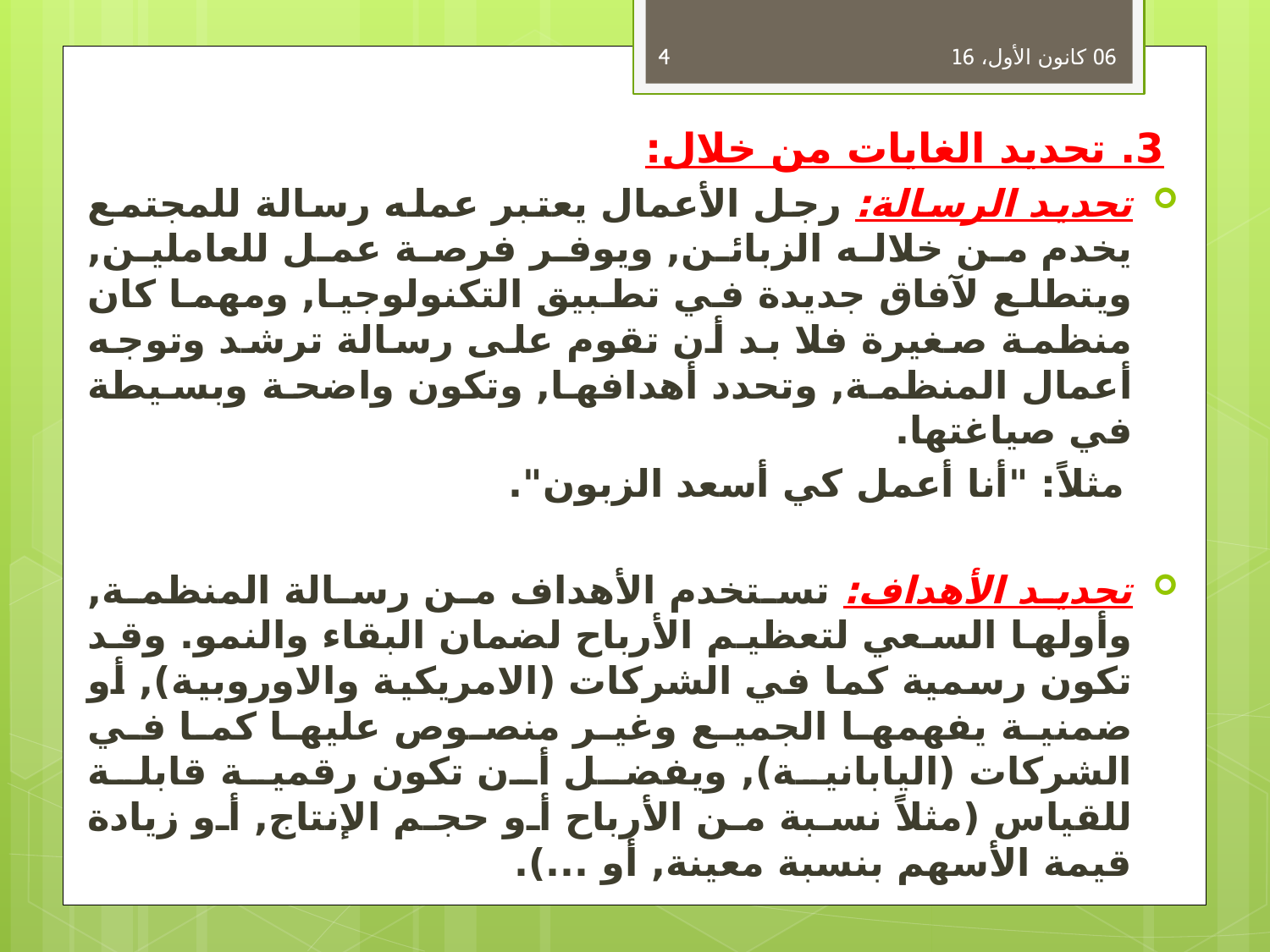

4
06 كانون الأول، 16
3. تحديد الغايات من خلال:
تحديد الرسالة: رجل الأعمال يعتبر عمله رسالة للمجتمع يخدم من خلاله الزبائن, ويوفر فرصة عمل للعاملين, ويتطلع لآفاق جديدة في تطبيق التكنولوجيا, ومهما كان منظمة صغيرة فلا بد أن تقوم على رسالة ترشد وتوجه أعمال المنظمة, وتحدد أهدافها, وتكون واضحة وبسيطة في صياغتها.
   مثلاً: "أنا أعمل كي أسعد الزبون".

تحديد الأهداف: تستخدم الأهداف من رسالة المنظمة, وأولها السعي لتعظيم الأرباح لضمان البقاء والنمو. وقد تكون رسمية كما في الشركات (الامريكية والاوروبية), أو ضمنية يفهمها الجميع وغير منصوص عليها كما في الشركات (اليابانية), ويفضل أن تكون رقمية قابلة للقياس (مثلاً نسبة من الأرباح أو حجم الإنتاج, أو زيادة قيمة الأسهم بنسبة معينة, أو ...).